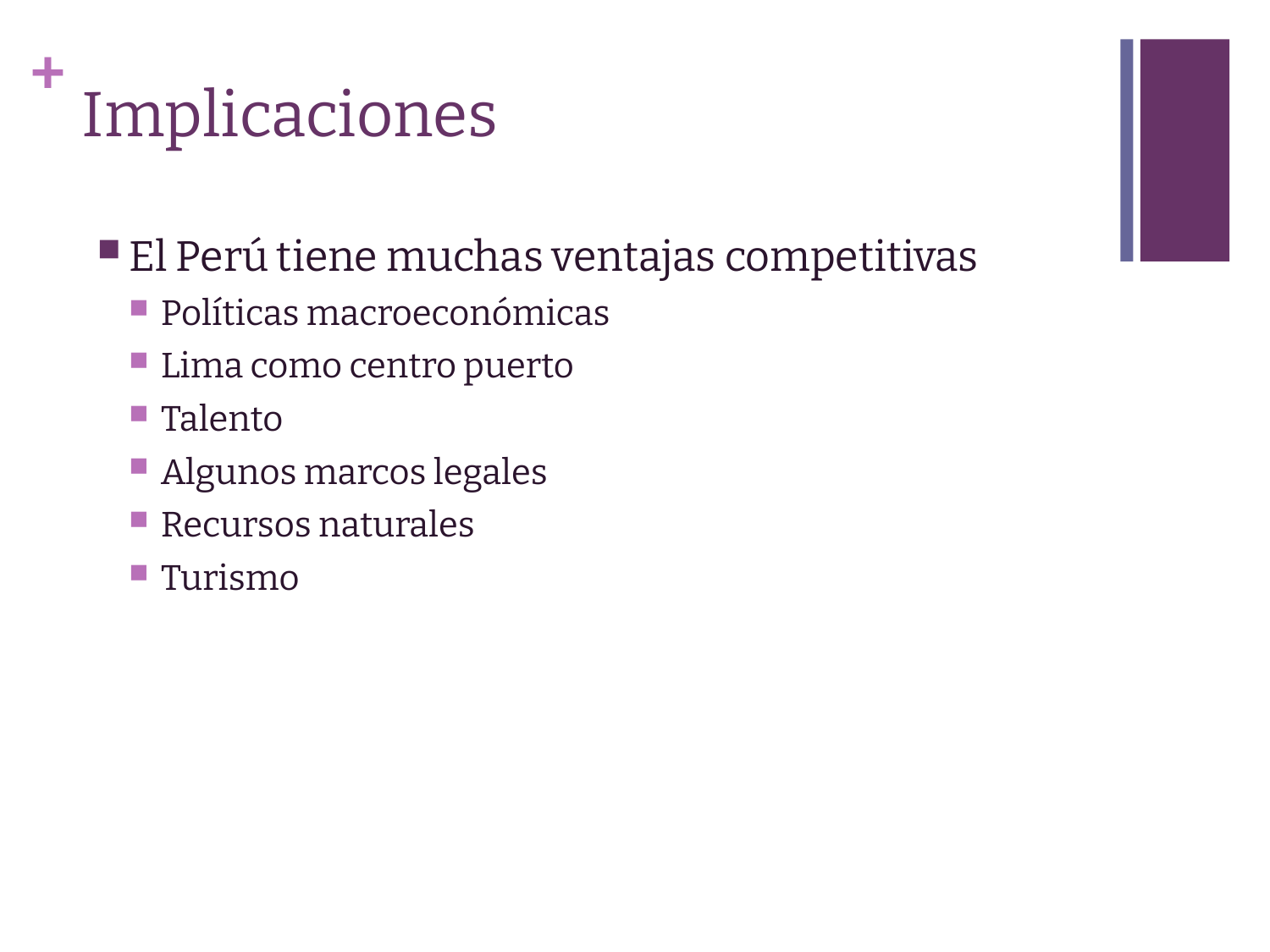

# Implicaciones
El Perú tiene muchas ventajas competitivas
Políticas macroeconómicas
Lima como centro puerto
Talento
Algunos marcos legales
Recursos naturales
Turismo